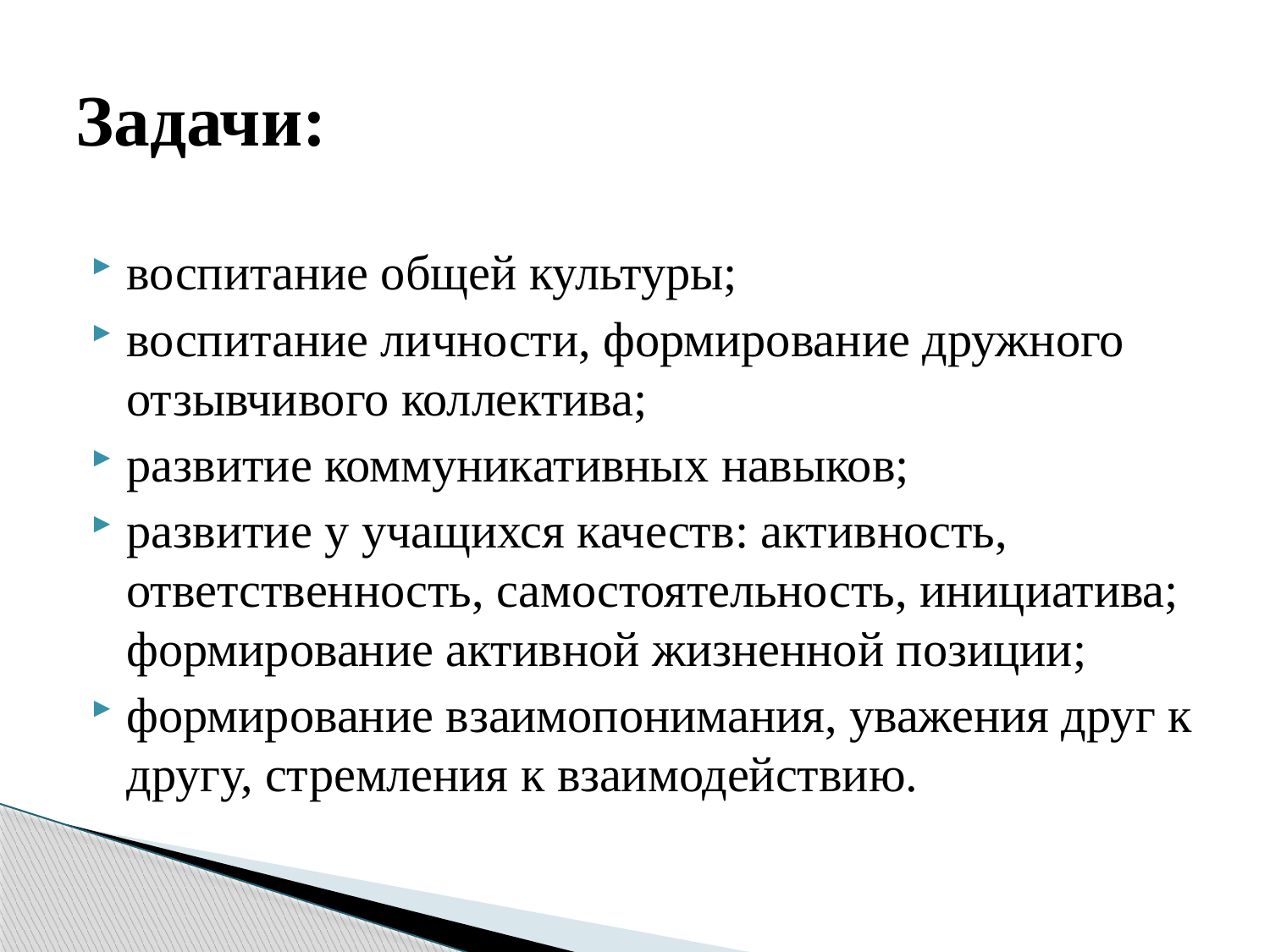

# Задачи:

воспитание общей культуры;
воспитание личности, формирование дружного отзывчивого коллектива;
развитие коммуникативных навыков;
развитие у учащихся качеств: активность, ответственность, самостоятельность, инициатива;  формирование активной жизненной позиции;
формирование взаимопонимания, уважения друг к другу, стремления к взаимодействию.